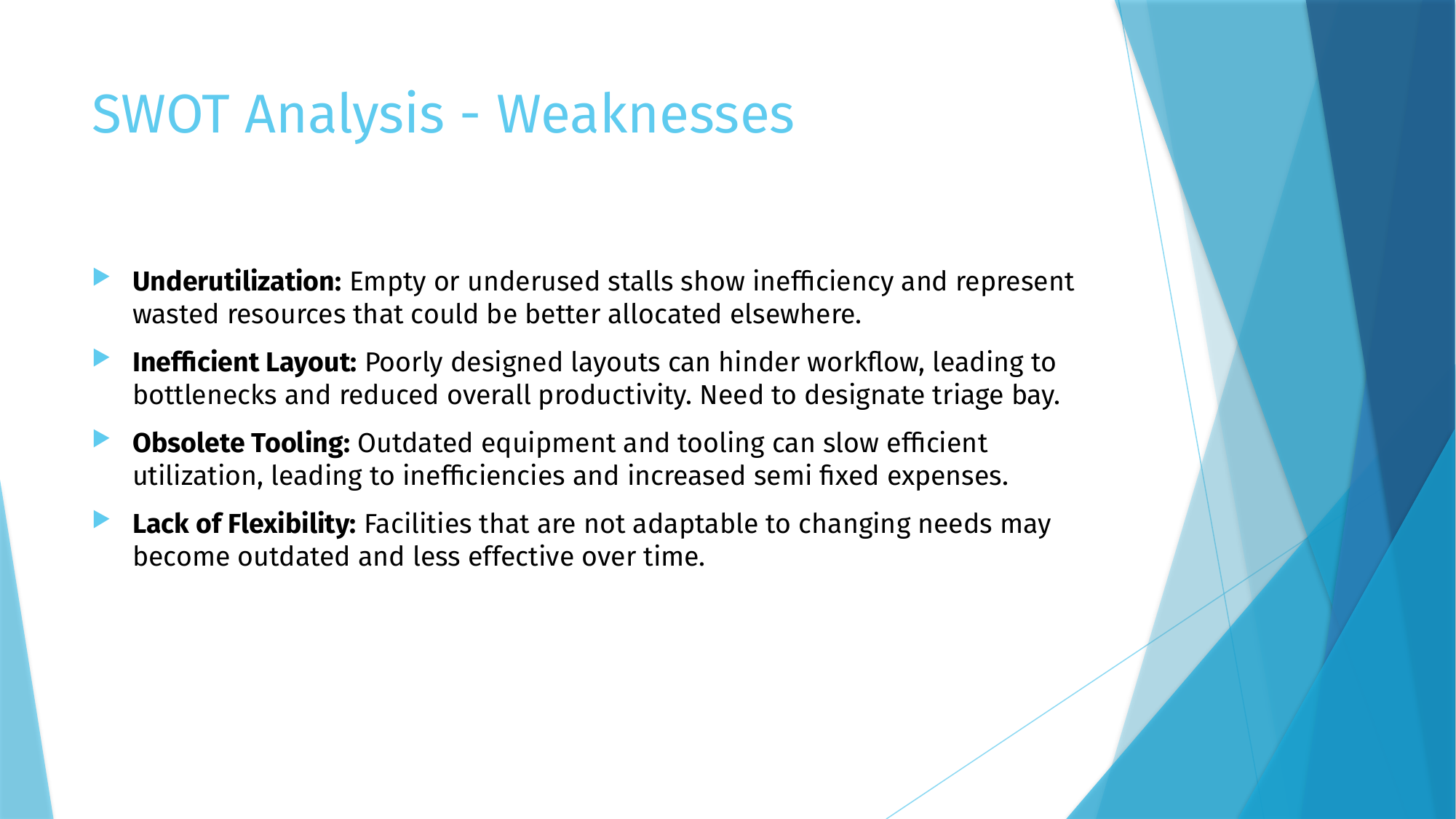

# SWOT Analysis - Weaknesses
Underutilization: Empty or underused stalls show inefficiency and represent wasted resources that could be better allocated elsewhere.
Inefficient Layout: Poorly designed layouts can hinder workflow, leading to bottlenecks and reduced overall productivity. Need to designate triage bay.
Obsolete Tooling: Outdated equipment and tooling can slow efficient utilization, leading to inefficiencies and increased semi fixed expenses.
Lack of Flexibility: Facilities that are not adaptable to changing needs may become outdated and less effective over time.